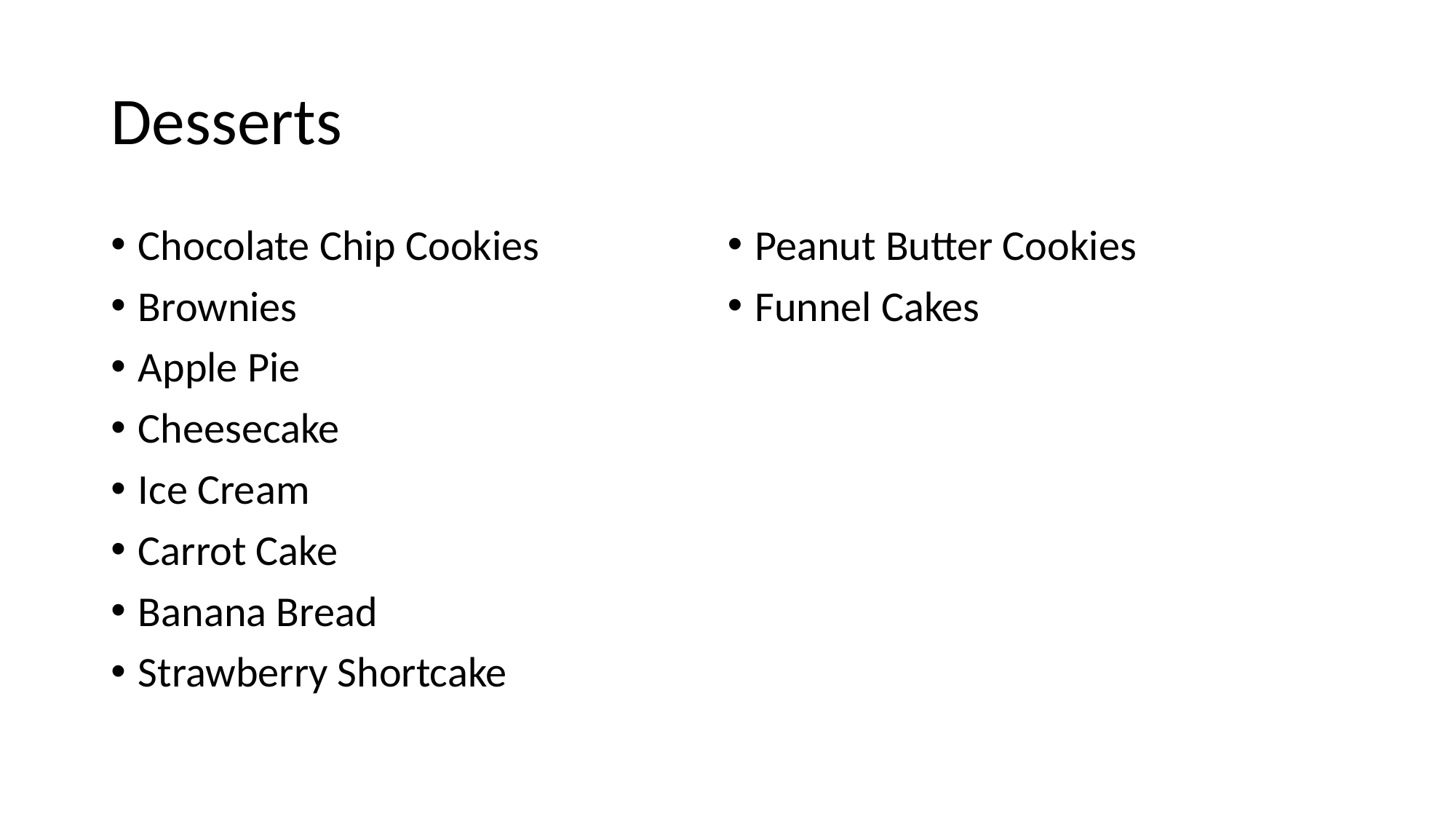

# Desserts
Chocolate Chip Cookies
Brownies
Apple Pie
Cheesecake
Ice Cream
Carrot Cake
Banana Bread
Strawberry Shortcake
Peanut Butter Cookies
Funnel Cakes